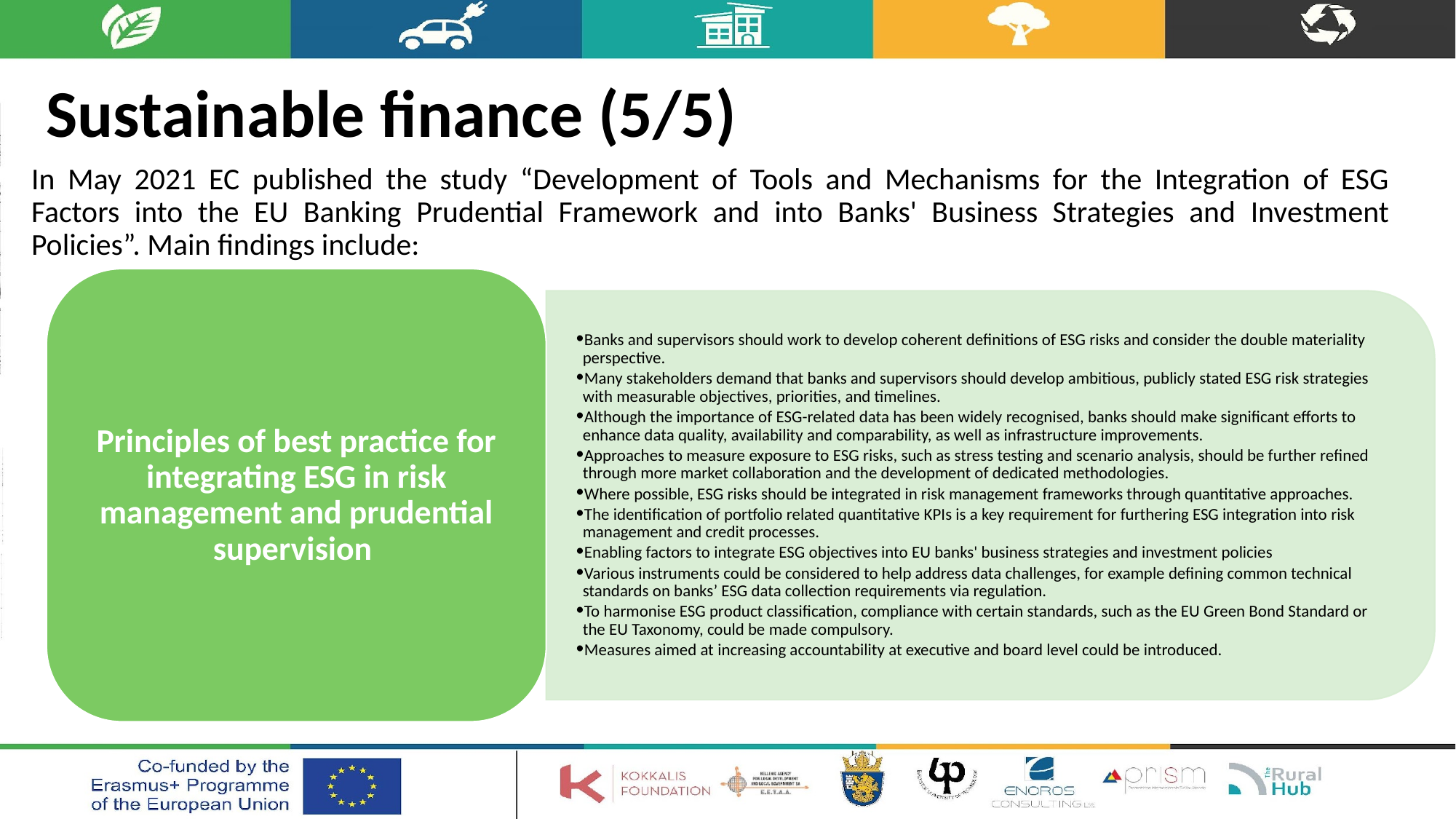

# Sustainable finance (5/5)
In May 2021 EC published the study “Development of Tools and Mechanisms for the Integration of ESG Factors into the EU Banking Prudential Framework and into Banks' Business Strategies and Investment Policies”. Main findings include:

Principles of best practice for integrating ESG in risk management and prudential supervision
Banks and supervisors should work to develop coherent definitions of ESG risks and consider the double materiality perspective.
Many stakeholders demand that banks and supervisors should develop ambitious, publicly stated ESG risk strategies with measurable objectives, priorities, and timelines.
Although the importance of ESG-related data has been widely recognised, banks should make significant efforts to enhance data quality, availability and comparability, as well as infrastructure improvements.
Approaches to measure exposure to ESG risks, such as stress testing and scenario analysis, should be further refined through more market collaboration and the development of dedicated methodologies.
Where possible, ESG risks should be integrated in risk management frameworks through quantitative approaches.
The identification of portfolio related quantitative KPIs is a key requirement for furthering ESG integration into risk management and credit processes.
Enabling factors to integrate ESG objectives into EU banks' business strategies and investment policies
Various instruments could be considered to help address data challenges, for example defining common technical standards on banks’ ESG data collection requirements via regulation.
To harmonise ESG product classification, compliance with certain standards, such as the EU Green Bond Standard or the EU Taxonomy, could be made compulsory.
Measures aimed at increasing accountability at executive and board level could be introduced.